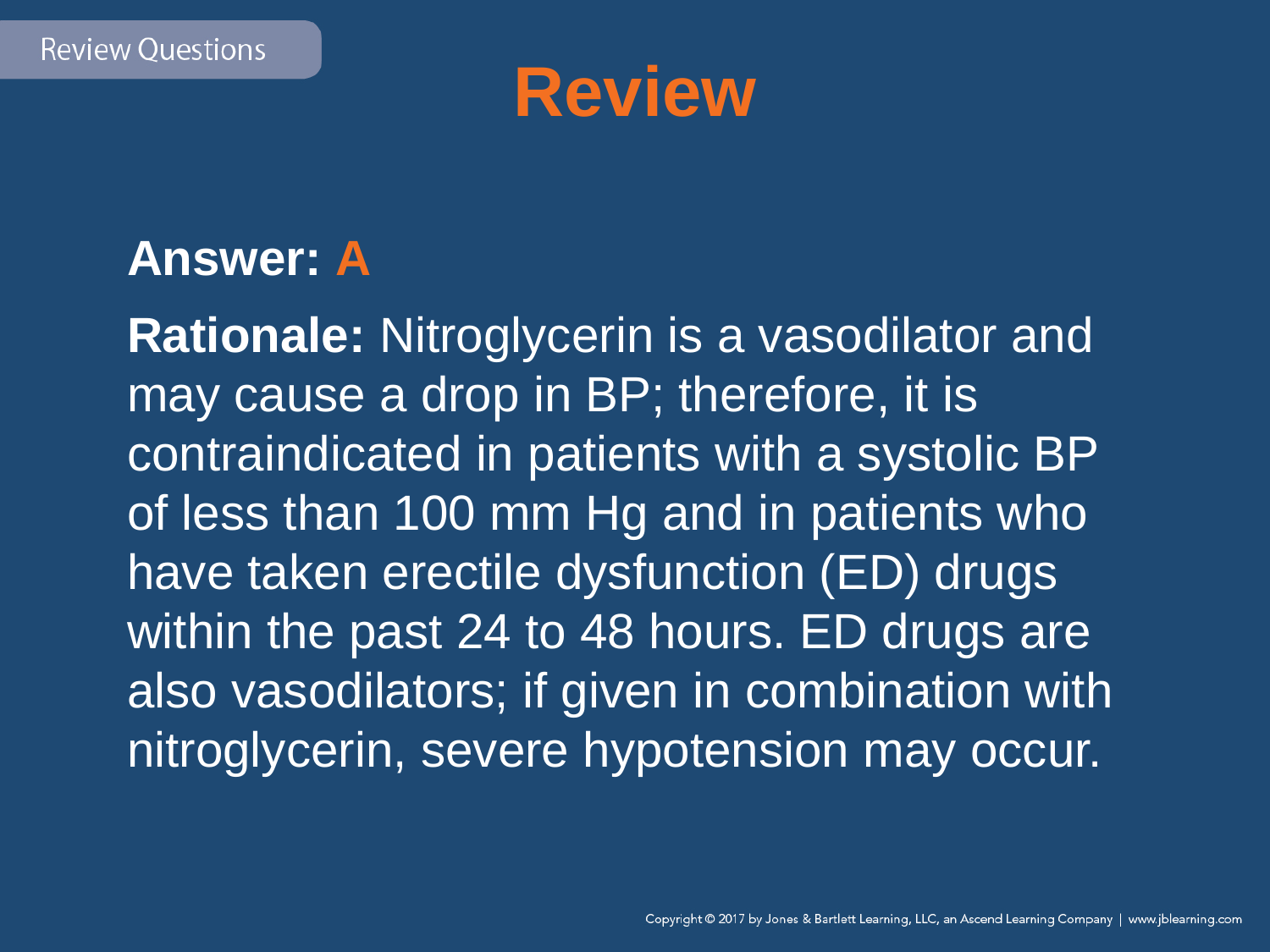

# Review
Answer: A
Rationale: Nitroglycerin is a vasodilator and may cause a drop in BP; therefore, it is contraindicated in patients with a systolic BP of less than 100 mm Hg and in patients who have taken erectile dysfunction (ED) drugs within the past 24 to 48 hours. ED drugs are also vasodilators; if given in combination with nitroglycerin, severe hypotension may occur.